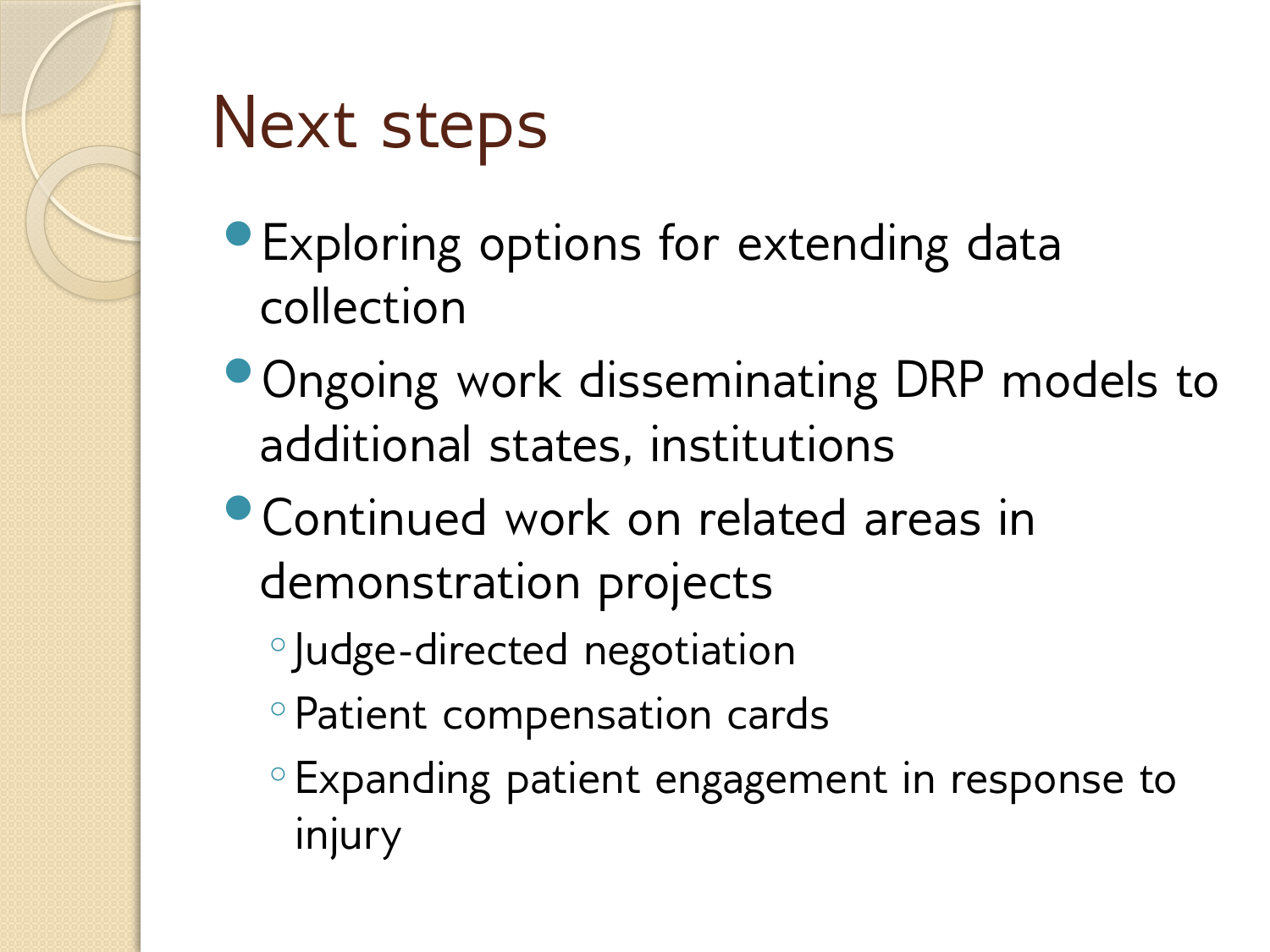

# Next steps
Exploring options for extending data collection
Ongoing work disseminating DRP models to additional states, institutions
Continued work on related areas in demonstration projects
Judge-directed negotiation
Patient compensation cards
Expanding patient engagement in response to injury